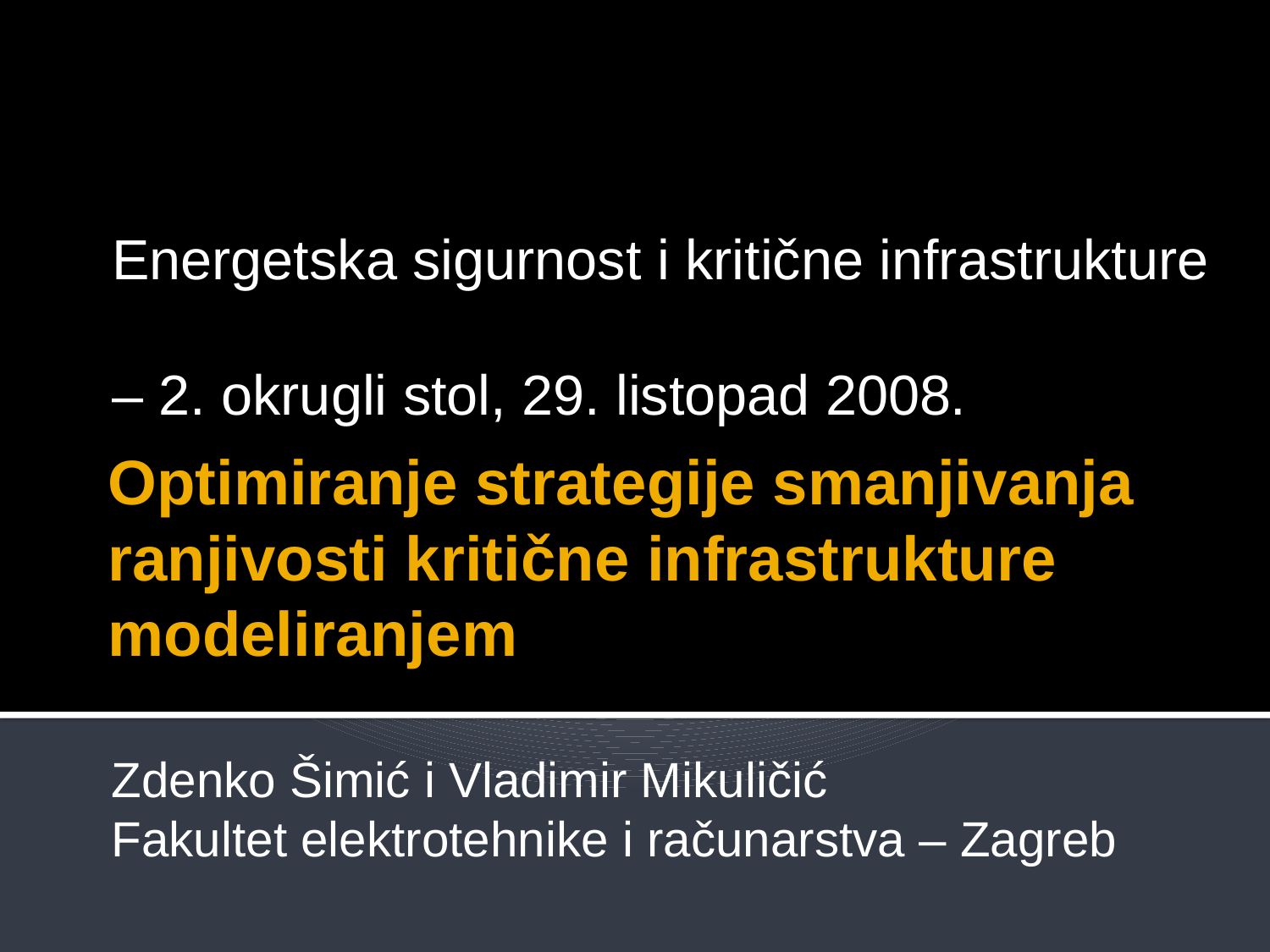

Energetska sigurnost i kritične infrastrukture
– 2. okrugli stol, 29. listopad 2008.
# Optimiranje strategije smanjivanja ranjivosti kritične infrastrukture modeliranjem
Zdenko Šimić i Vladimir Mikuličić
Fakultet elektrotehnike i računarstva – Zagreb